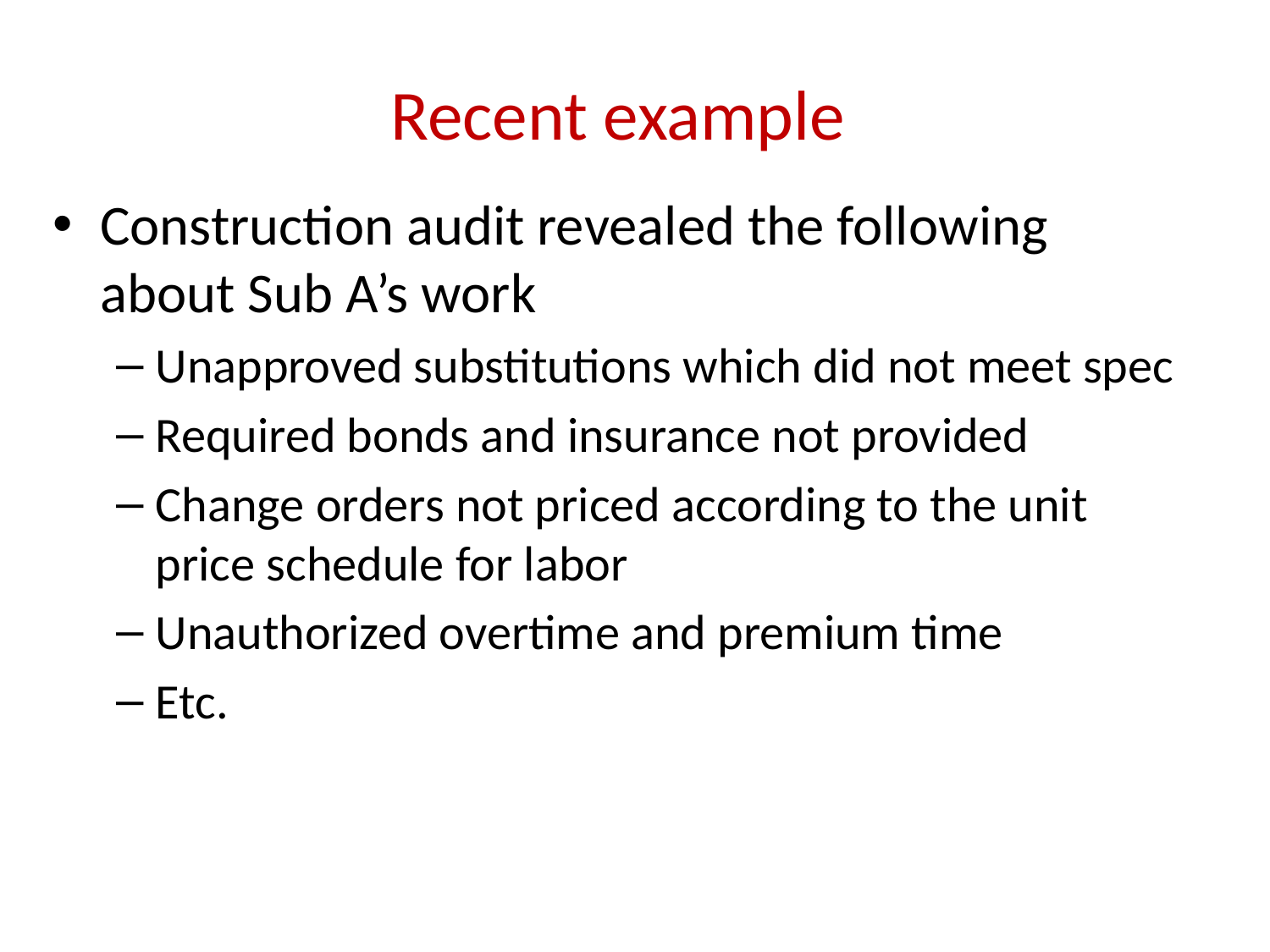

# Recent example
Construction audit revealed the following about Sub A’s work
Unapproved substitutions which did not meet spec
Required bonds and insurance not provided
Change orders not priced according to the unit price schedule for labor
Unauthorized overtime and premium time
Etc.